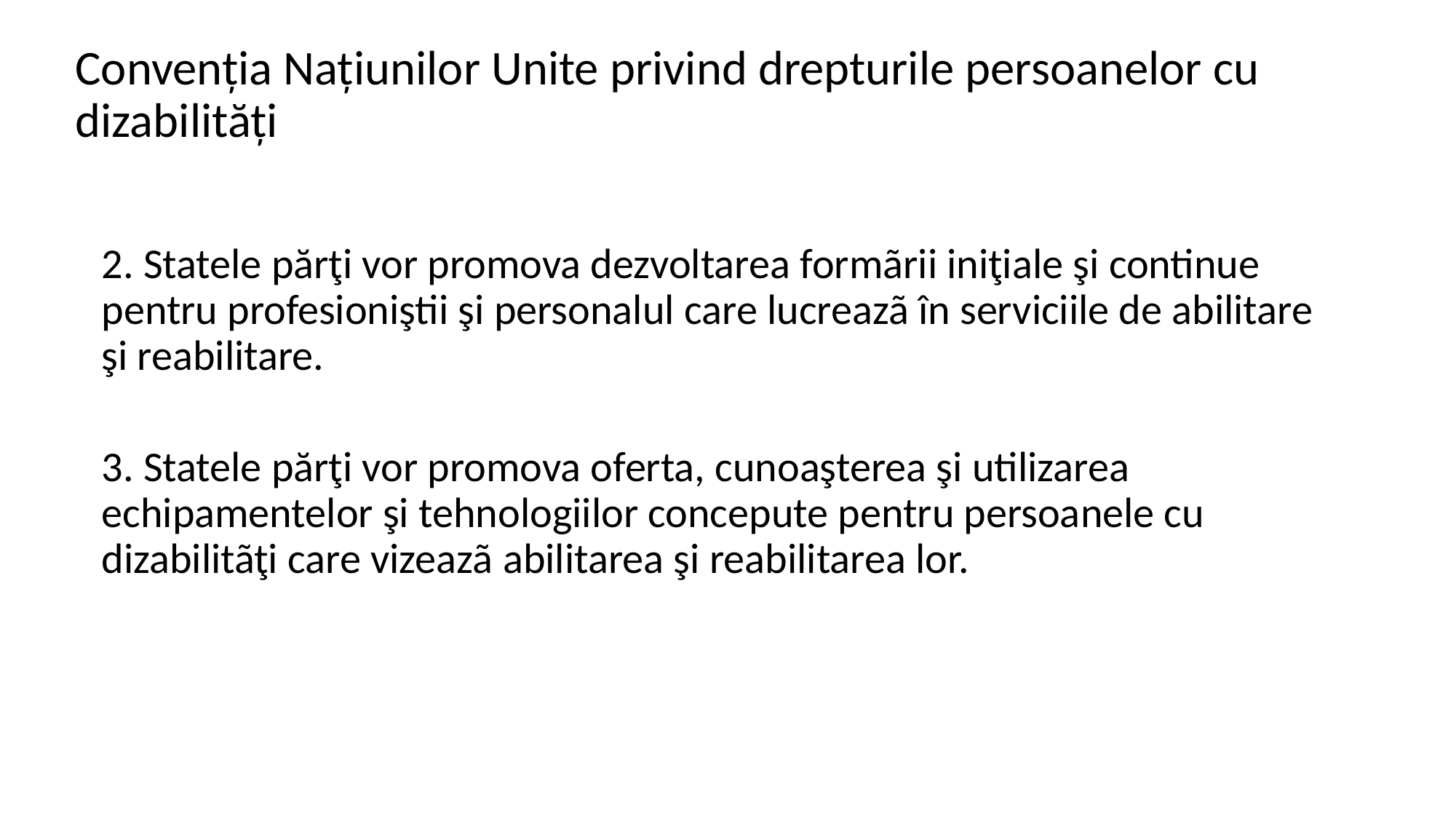

# Convenția Națiunilor Unite privind drepturile persoanelor cu dizabilități
2. Statele părţi vor promova dezvoltarea formãrii iniţiale şi continue pentru profesioniştii şi personalul care lucreazã în serviciile de abilitare şi reabilitare.
3. Statele părţi vor promova oferta, cunoaşterea şi utilizarea echipamentelor şi tehnologiilor concepute pentru persoanele cu dizabilitãţi care vizeazã abilitarea şi reabilitarea lor.